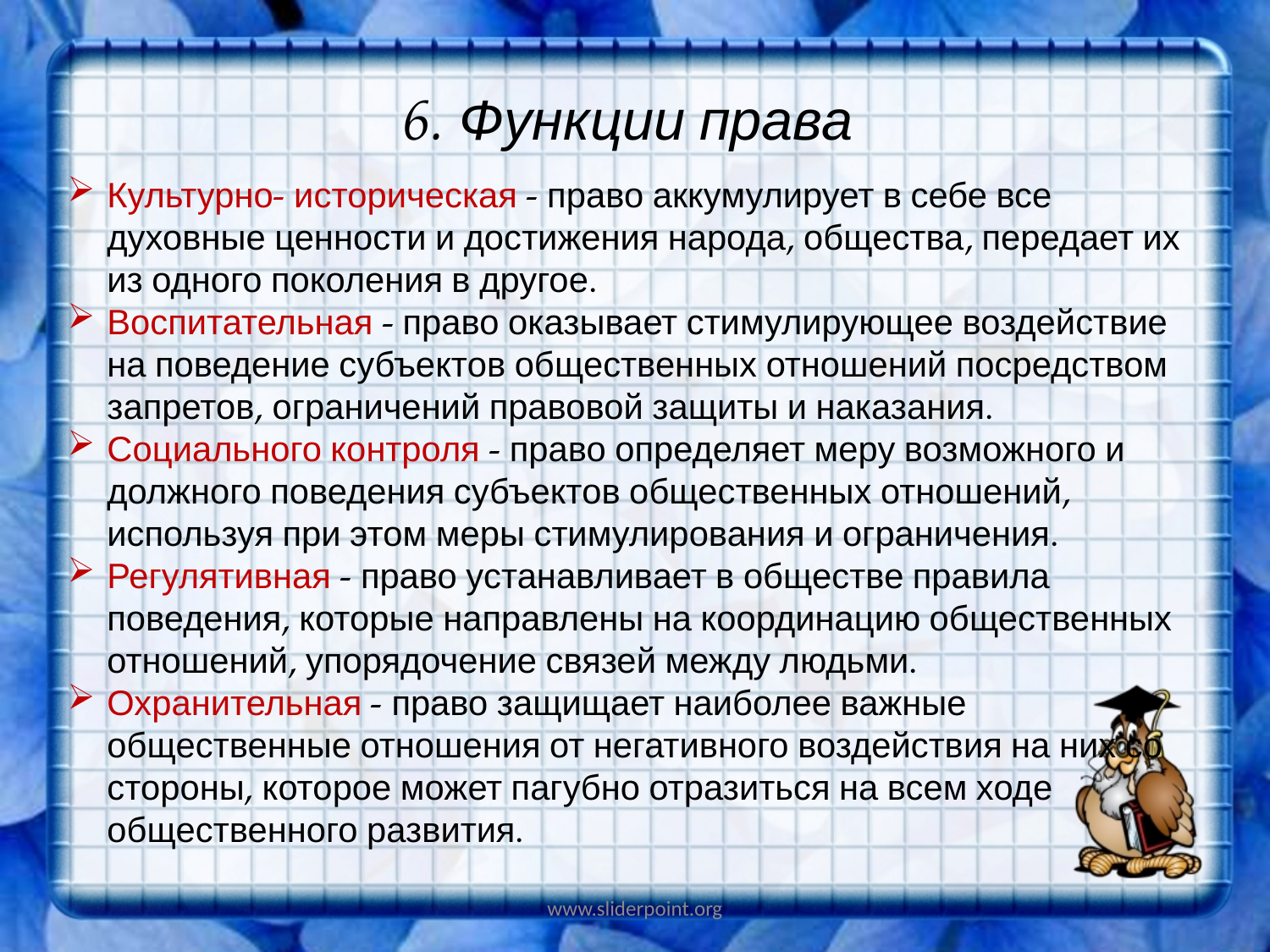

# 6. Функции права
Культурно- историческая - право аккумулирует в себе все духовные ценности и достижения народа, общества, передает их из одного поколения в другое.
Воспитательная - право оказывает стимулирующее воздействие на поведение субъектов общественных отношений посредством запретов, ограничений правовой защиты и наказания.
Социального контроля - право определяет меру возможного и должного поведения субъектов общественных отношений, используя при этом меры стимулирования и ограничения.
Регулятивная - право устанавливает в обществе правила поведения, которые направлены на координацию общественных отношений, упорядочение связей между людьми.
Охранительная - право защищает наиболее важные общественные отношения от негативного воздействия на них со стороны, которое может пагубно отразиться на всем ходе общественного развития.
www.sliderpoint.org